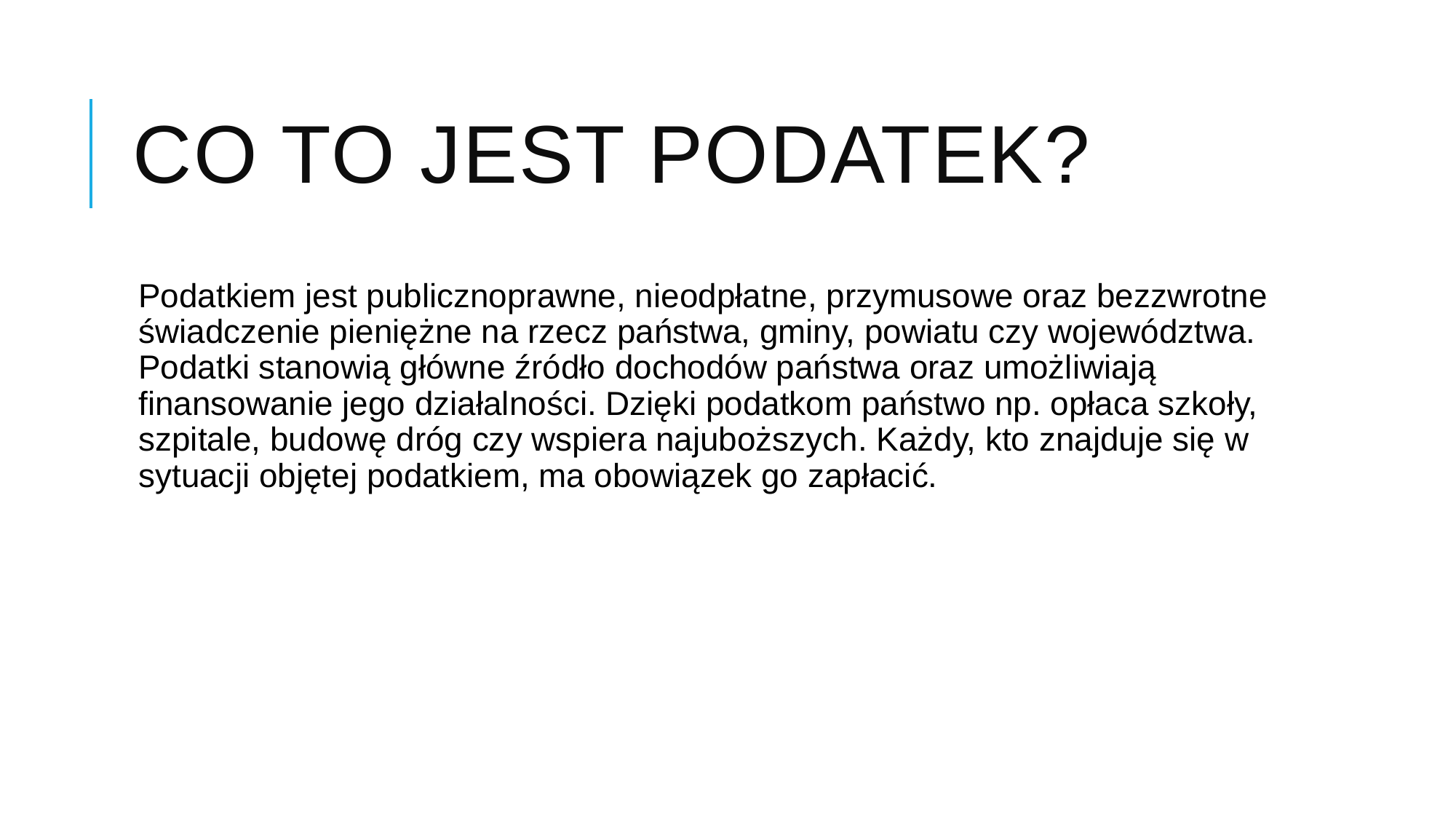

# Co to jest podatek?
Podatkiem jest publicznoprawne, nieodpłatne, przymusowe oraz bezzwrotne świadczenie pieniężne na rzecz państwa, gminy, powiatu czy województwa. Podatki stanowią główne źródło dochodów państwa oraz umożliwiają finansowanie jego działalności. Dzięki podatkom państwo np. opłaca szkoły, szpitale, budowę dróg czy wspiera najuboższych. Każdy, kto znajduje się w sytuacji objętej podatkiem, ma obowiązek go zapłacić.